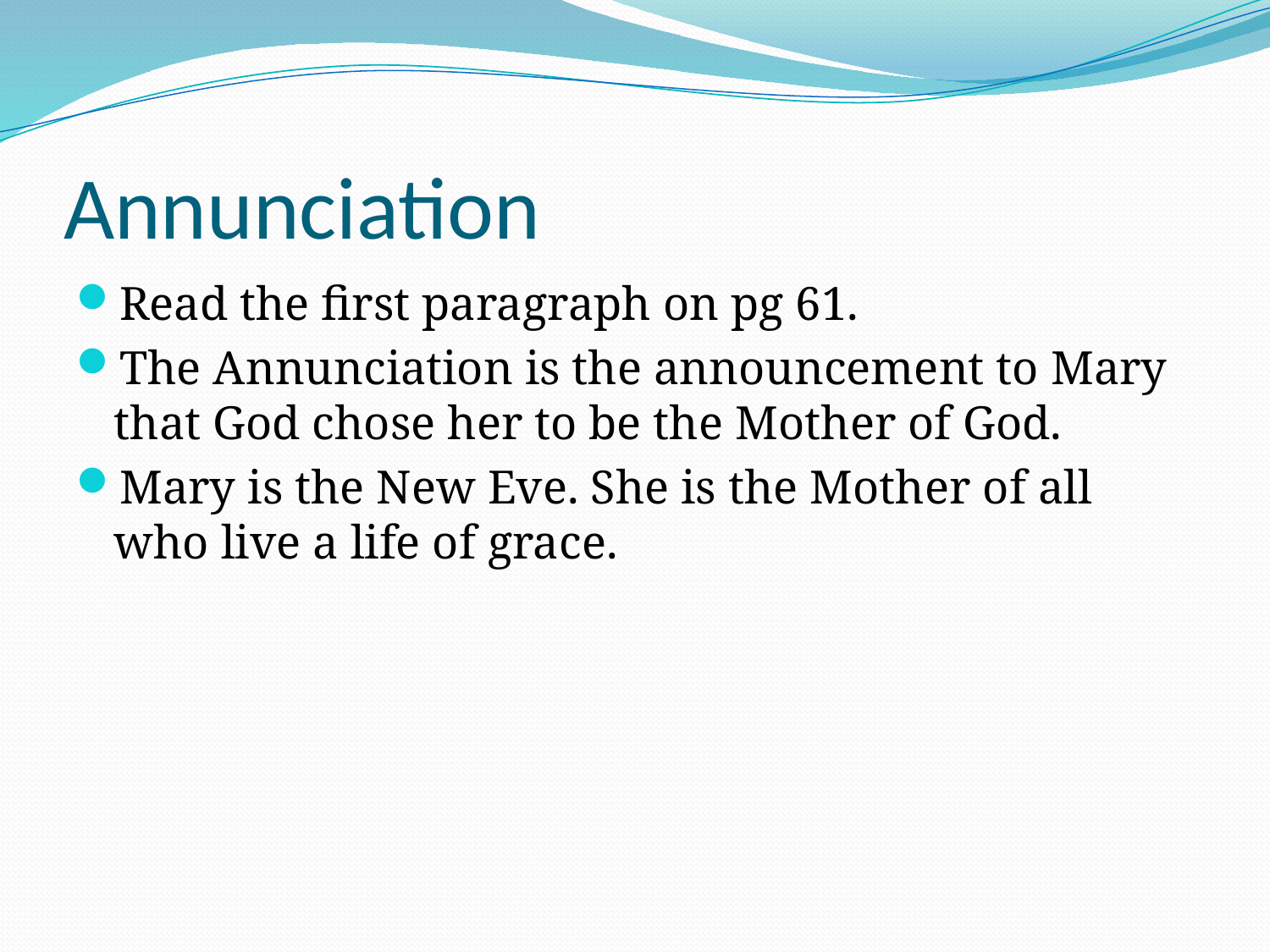

# Annunciation
Read the first paragraph on pg 61.
The Annunciation is the announcement to Mary that God chose her to be the Mother of God.
Mary is the New Eve. She is the Mother of all who live a life of grace.